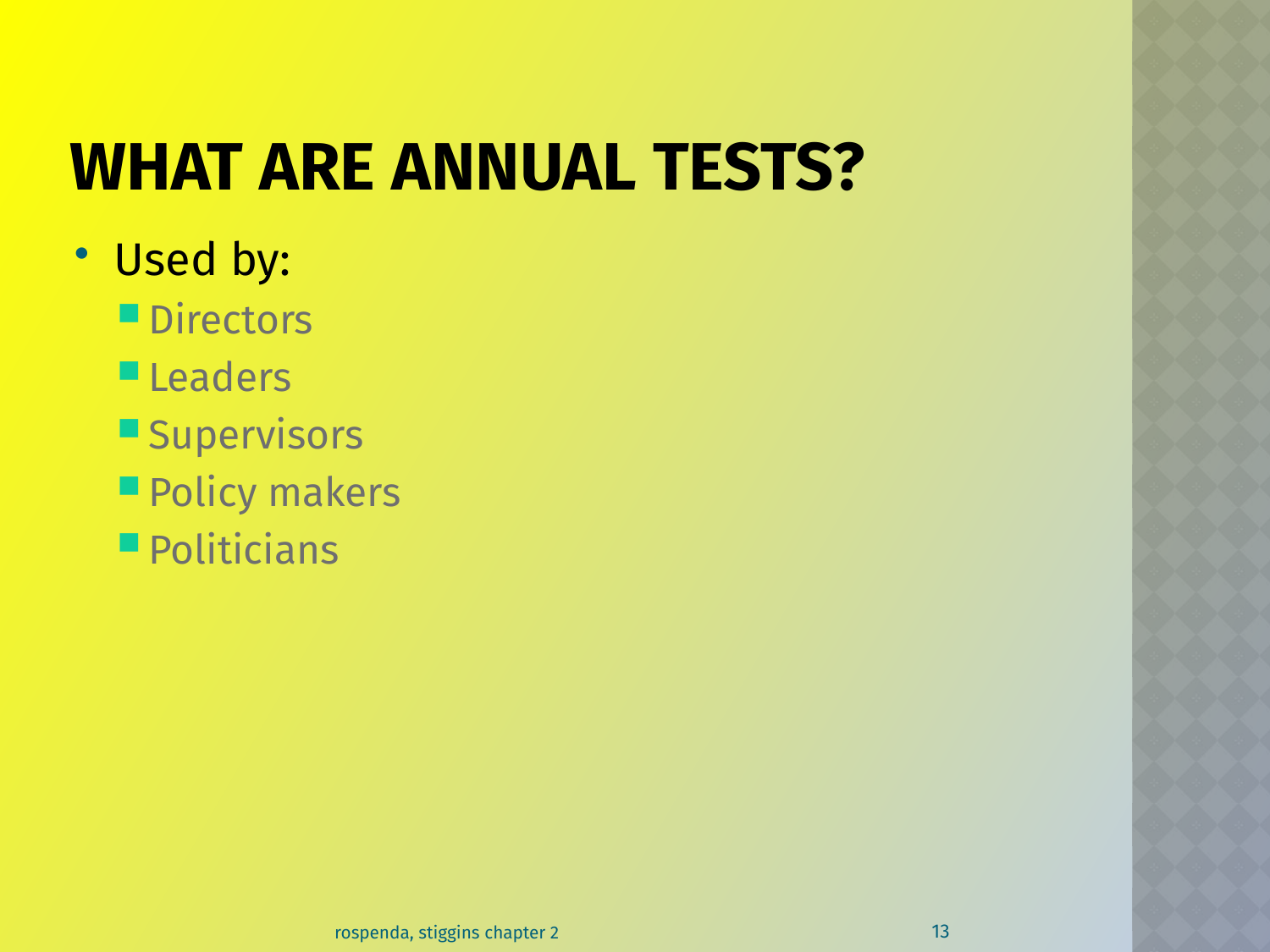

# What are Annual Tests?
Used by:
Directors
Leaders
Supervisors
Policy makers
Politicians
13
rospenda, stiggins chapter 2